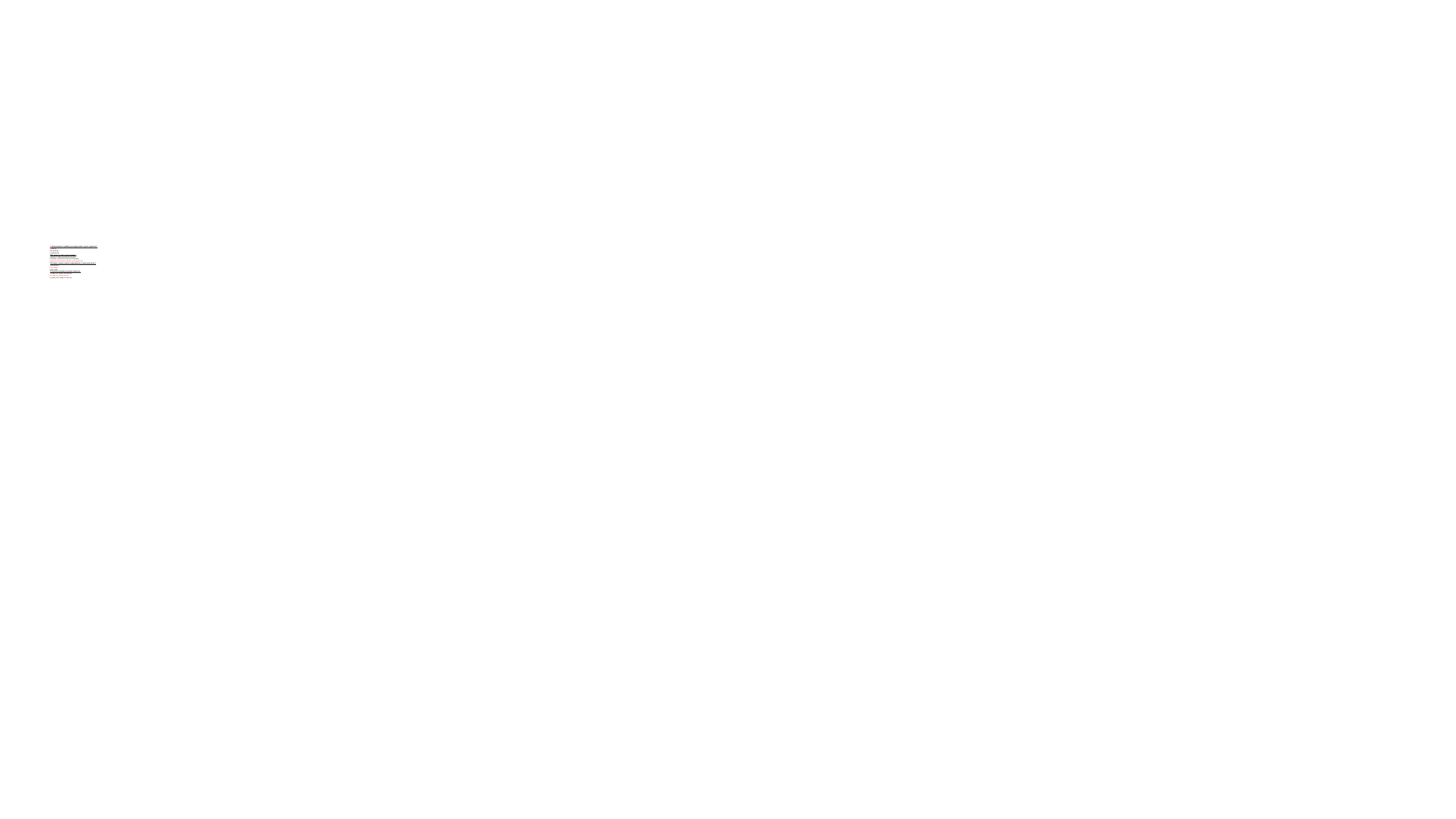

# 1. Как называется прибор для определения сторон горизонта? а) компас; б) барометр; в) термометр. 2.Из каких частей состоит компас? а) корпус, гайка, магнитная стрелка; б) корпус, магнитная стрелка, батарейка; в) корпус, магнитная стрелка, предохранитель. 3.В какую сторону нужно возвращаться, если вы шли на юг? а) на восток; б) на север; в) на запад. 4.Укажите основные стороны горизонта. а) север, юг, запад, юго-восток; б) север, юг, запад, восток; в) север, юго-запад; юг, восток.